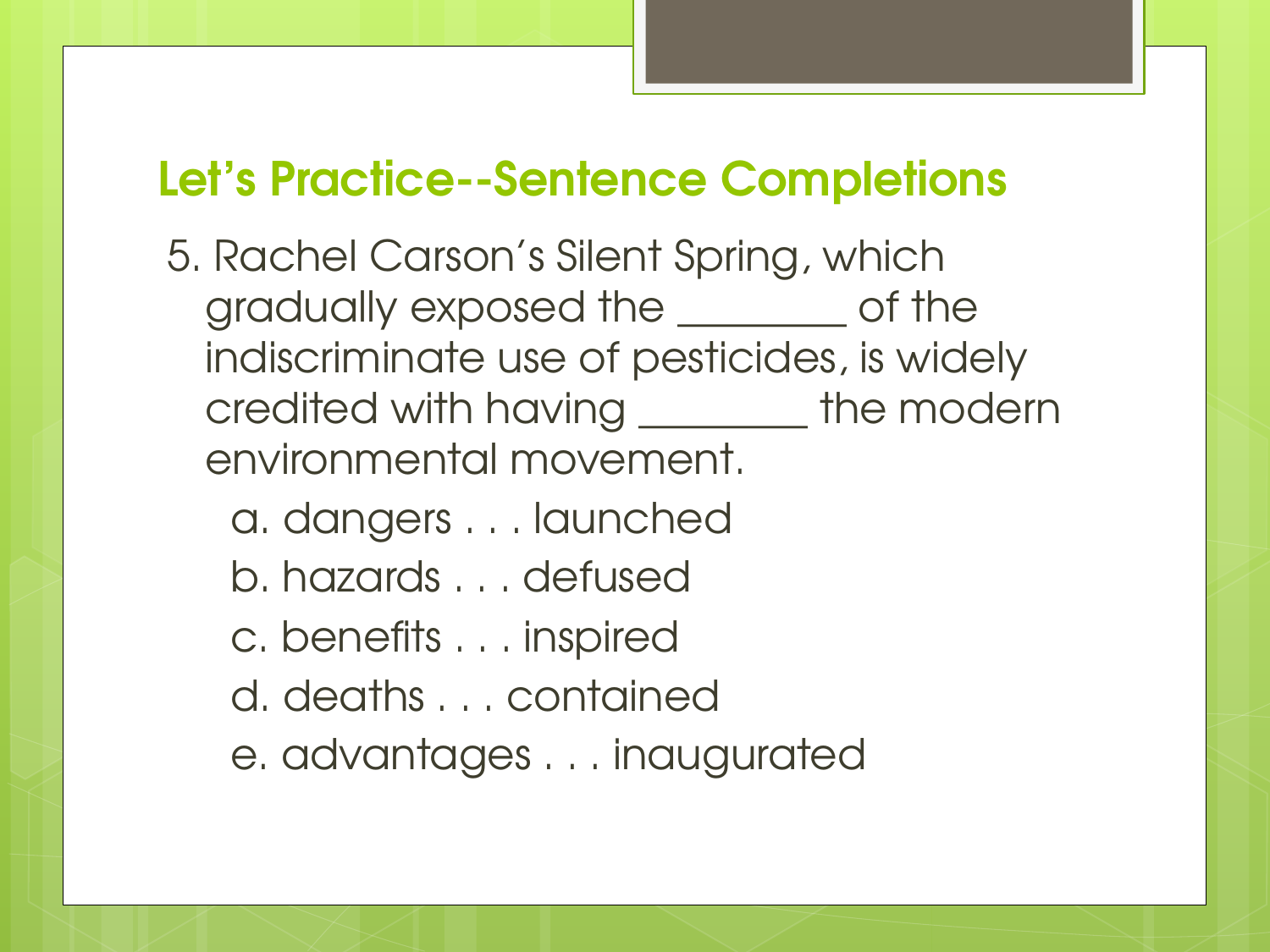

# Let’s Practice--Sentence Completions
5. Rachel Carson’s Silent Spring, which gradually exposed the ________ of the indiscriminate use of pesticides, is widely credited with having ________ the modern environmental movement.
	a. dangers . . . launched
	b. hazards . . . defused
	c. benefits . . . inspired
	d. deaths . . . contained
	e. advantages . . . inaugurated